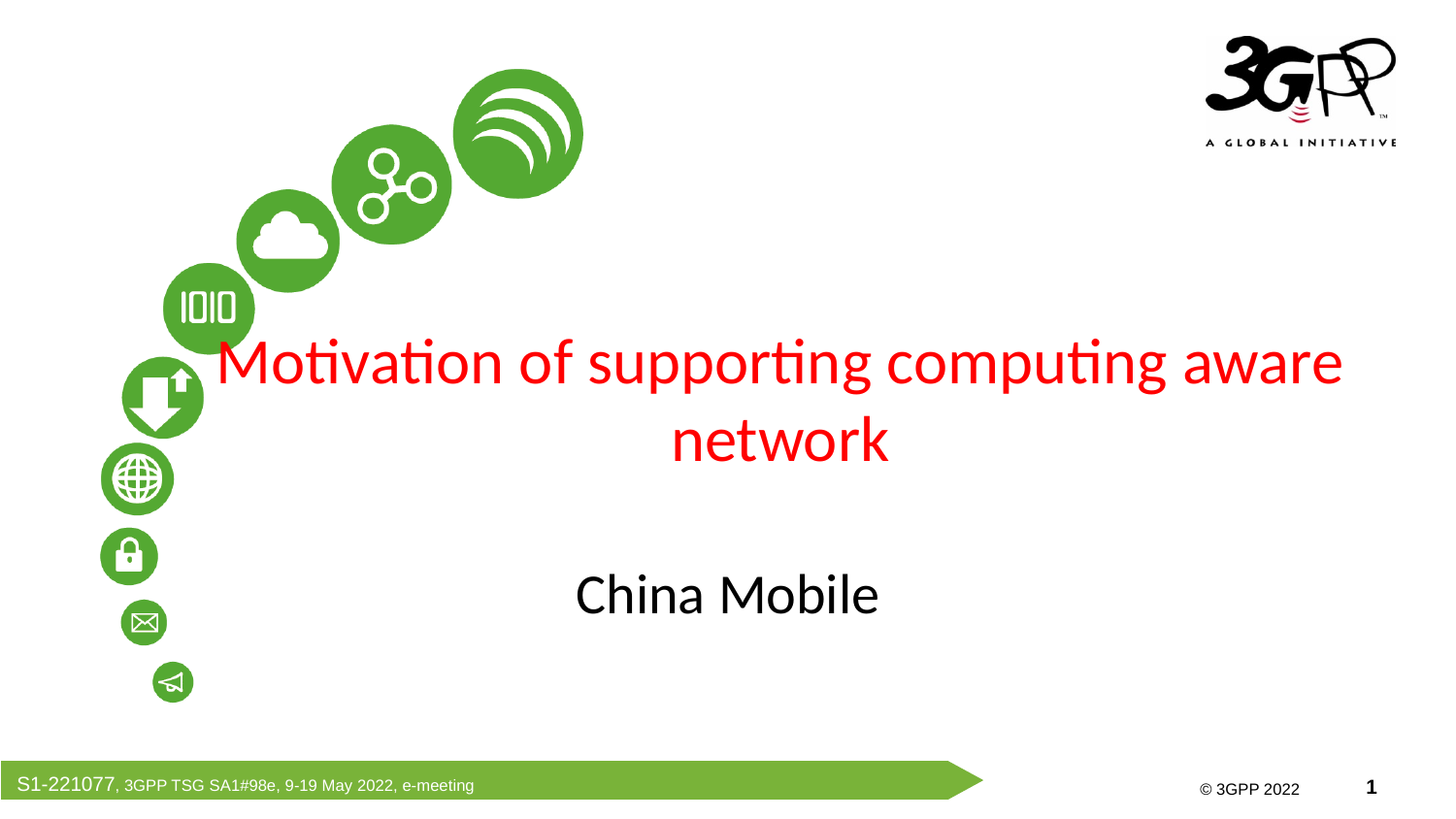

Motivation of supporting computing aware network

China Mobile
S1-221077, 3GPP TSG SA1#98e, 9-19 May 2022, e-meeting